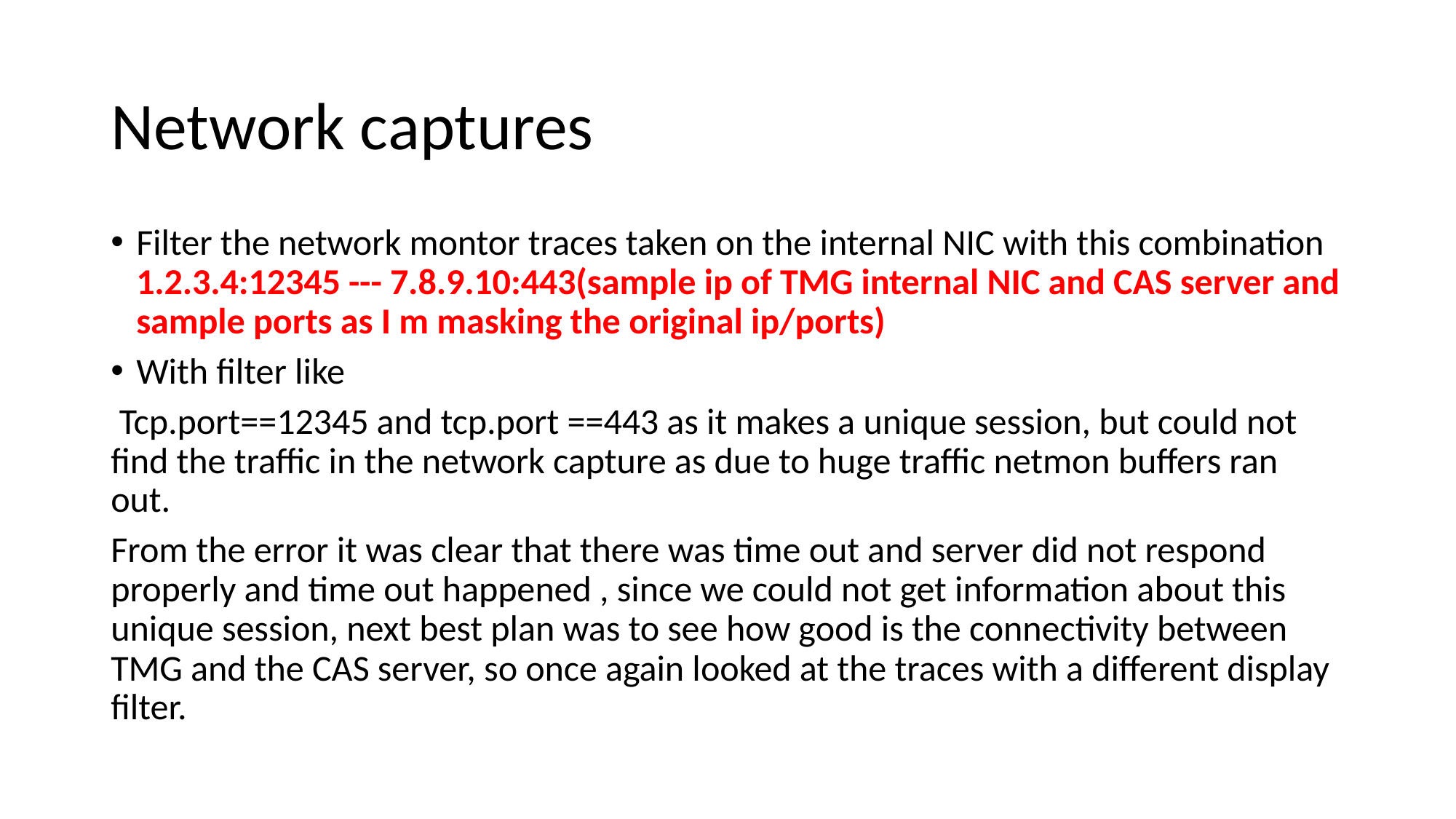

# Network captures
Filter the network montor traces taken on the internal NIC with this combination 1.2.3.4:12345 --- 7.8.9.10:443(sample ip of TMG internal NIC and CAS server and sample ports as I m masking the original ip/ports)
With filter like
 Tcp.port==12345 and tcp.port ==443 as it makes a unique session, but could not find the traffic in the network capture as due to huge traffic netmon buffers ran out.
From the error it was clear that there was time out and server did not respond properly and time out happened , since we could not get information about this unique session, next best plan was to see how good is the connectivity between TMG and the CAS server, so once again looked at the traces with a different display filter.